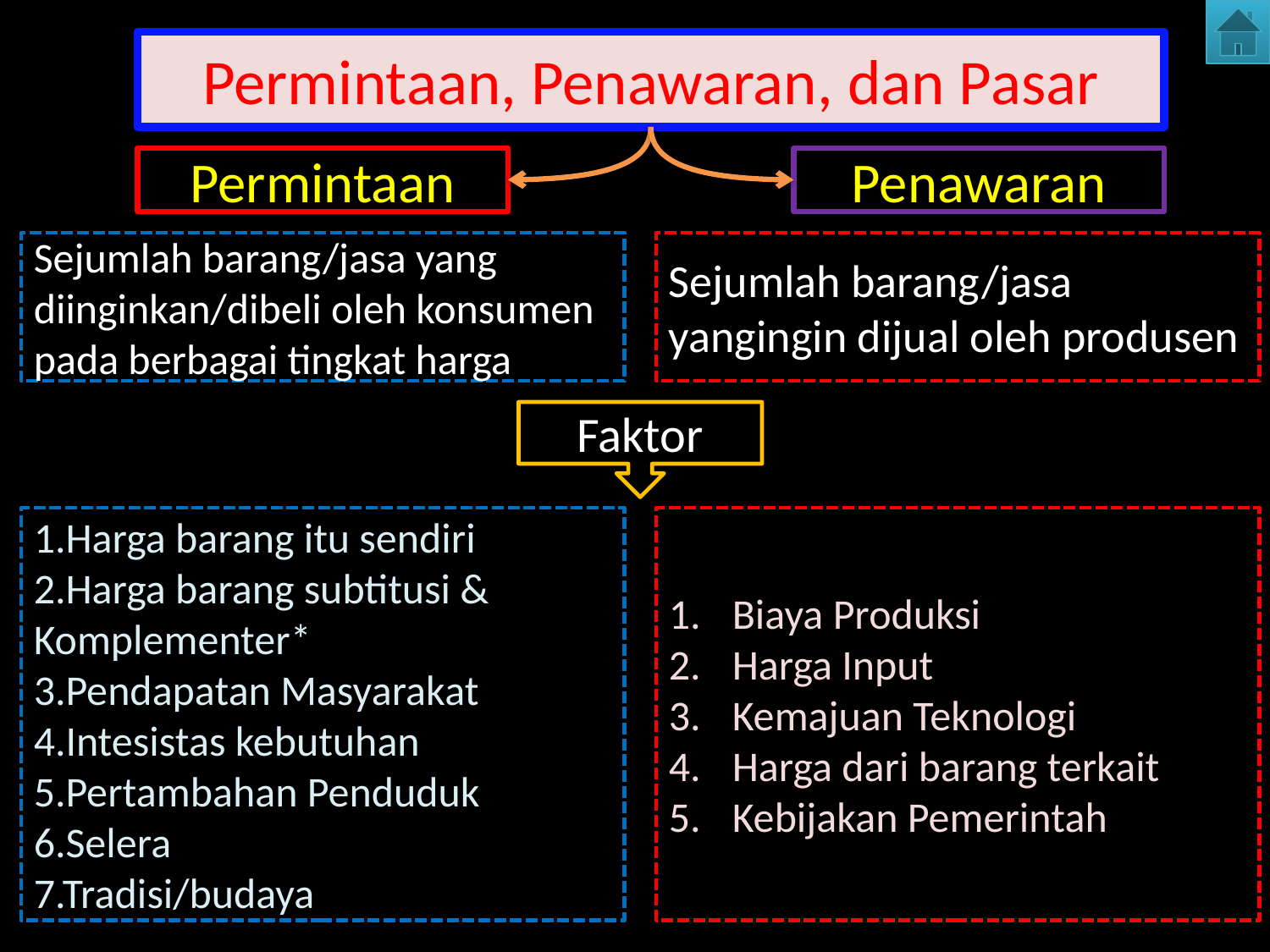

# Permintaan, Penawaran, dan Pasar
Permintaan
Penawaran
Sejumlah barang/jasa yang diinginkan/dibeli oleh konsumen pada berbagai tingkat harga
Sejumlah barang/jasa yangingin dijual oleh produsen
Faktor
1.Harga barang itu sendiri
2.Harga barang subtitusi &  Komplementer*
3.Pendapatan Masyarakat
4.Intesistas kebutuhan
5.Pertambahan Penduduk
6.Selera
7.Tradisi/budaya
Biaya Produksi
Harga Input
Kemajuan Teknologi
Harga dari barang terkait
Kebijakan Pemerintah